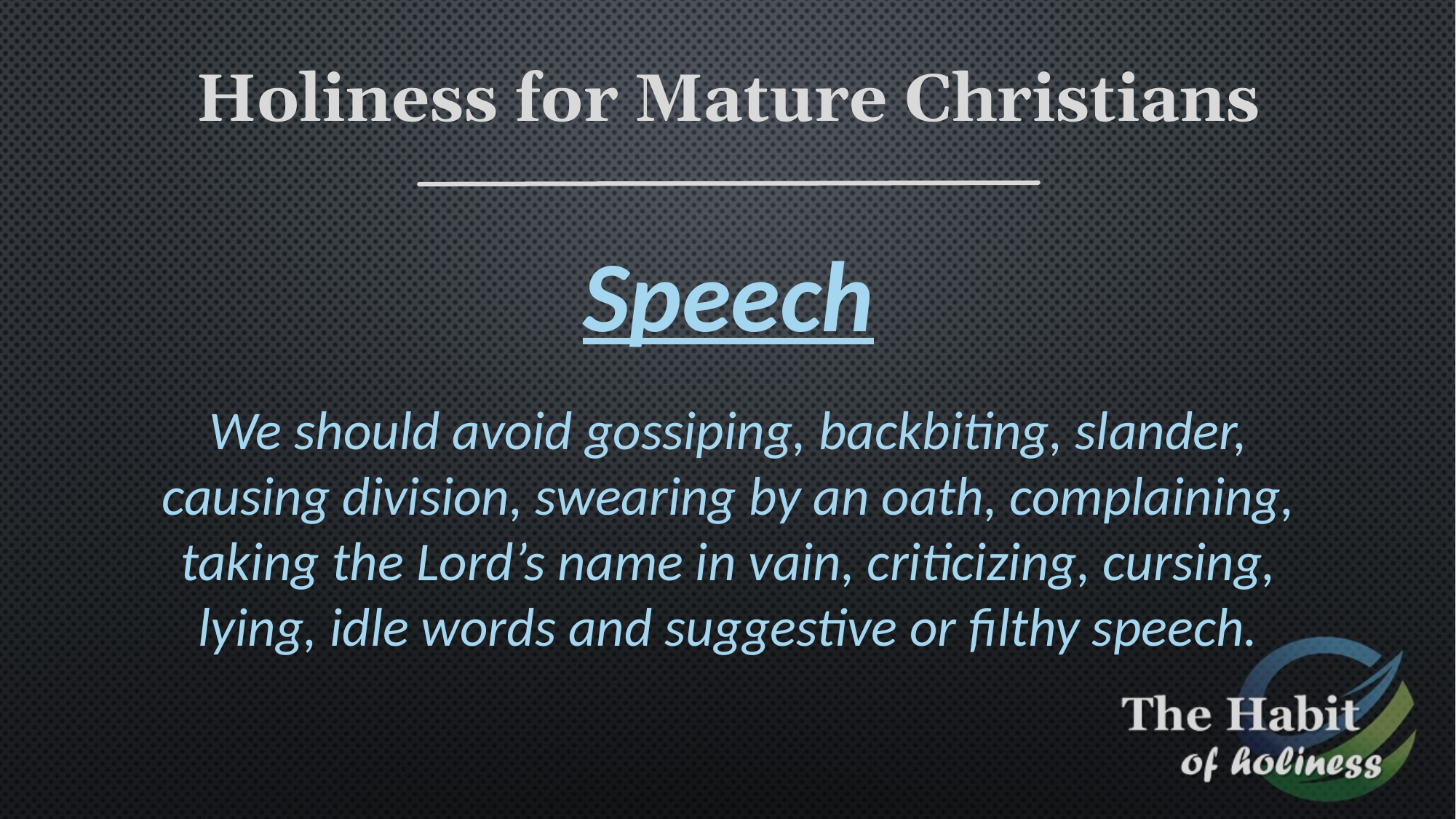

Holiness for Mature Christians
Speech

We should avoid gossiping, backbiting, slander, causing division, swearing by an oath, complaining, taking the Lord’s name in vain, criticizing, cursing, lying, idle words and suggestive or filthy speech.